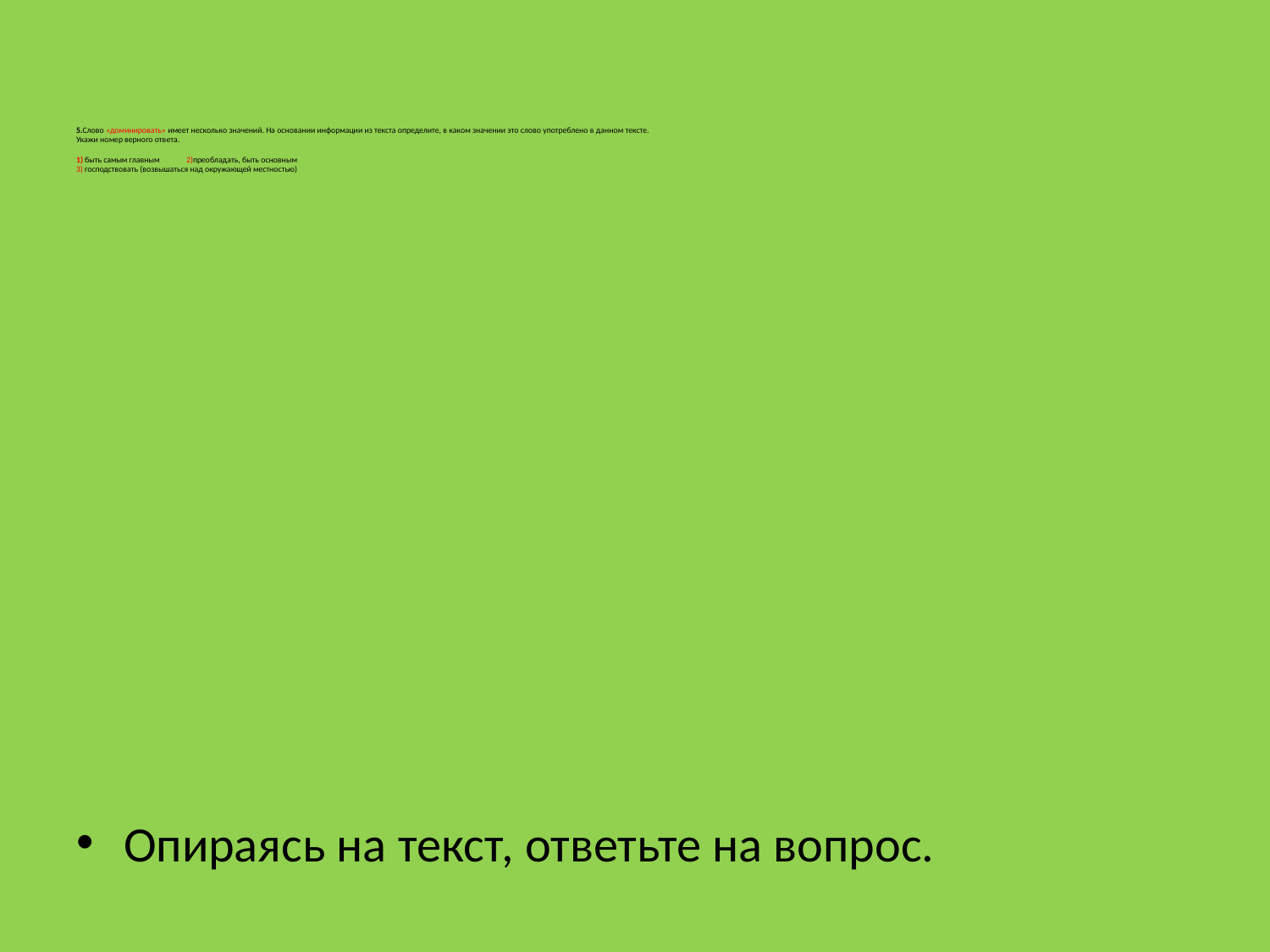

# 5.Слово «доминировать» имеет несколько значений. На основании информации из текста определите, в каком значении это слово употреблено в данном тексте. Укажи номер верного ответа. 1) быть самым главным              2)преобладать, быть основным 3) господствовать (возвышаться над окружающей местностью)
Опираясь на текст, ответьте на вопрос.